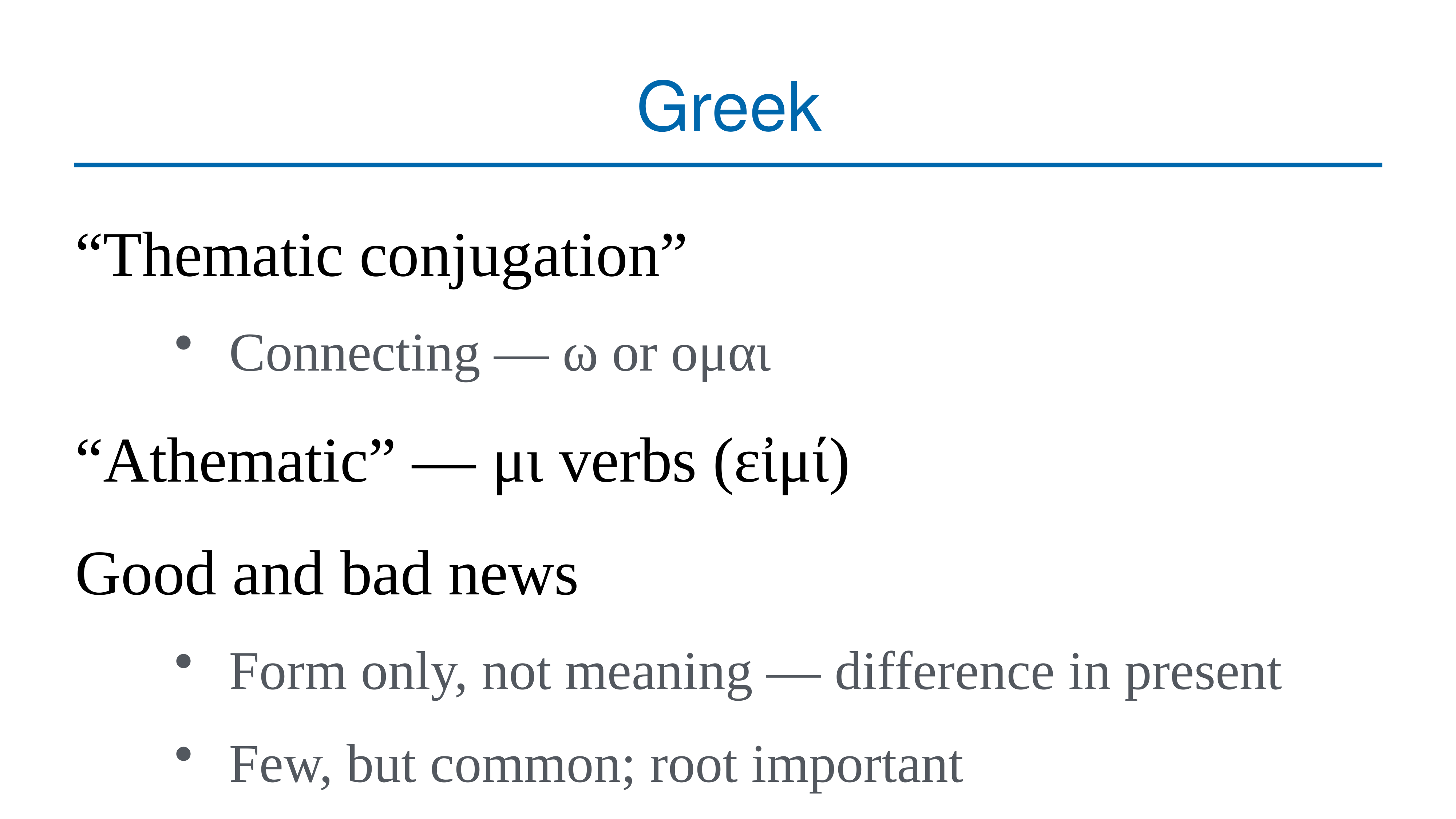

# Greek
“Thematic conjugation”
Connecting — ω or ομαι
“Athematic” — μι verbs (εἰμί)
Good and bad news
Form only, not meaning — difference in present
Few, but common; root important